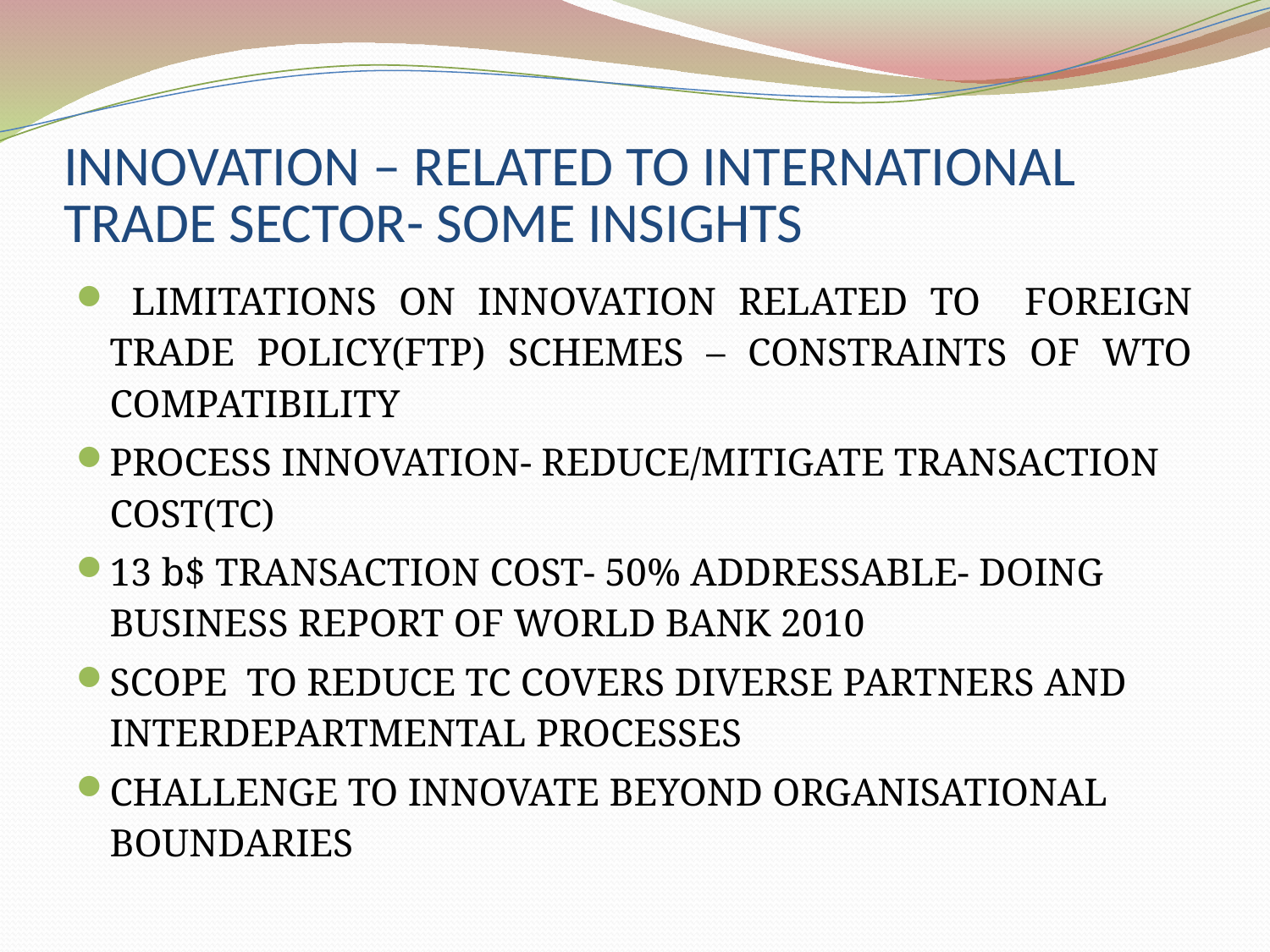

# INNOVATION – RELATED TO INTERNATIONAL TRADE SECTOR- SOME INSIGHTS
 LIMITATIONS ON INNOVATION RELATED TO  FOREIGN TRADE POLICY(FTP) SCHEMES – CONSTRAINTS OF WTO COMPATIBILITY
PROCESS INNOVATION- REDUCE/MITIGATE TRANSACTION COST(TC)
13 b$ TRANSACTION COST- 50% ADDRESSABLE- DOING BUSINESS REPORT OF WORLD BANK 2010
SCOPE  TO REDUCE TC COVERS DIVERSE PARTNERS AND INTERDEPARTMENTAL PROCESSES
CHALLENGE TO INNOVATE BEYOND ORGANISATIONAL BOUNDARIES